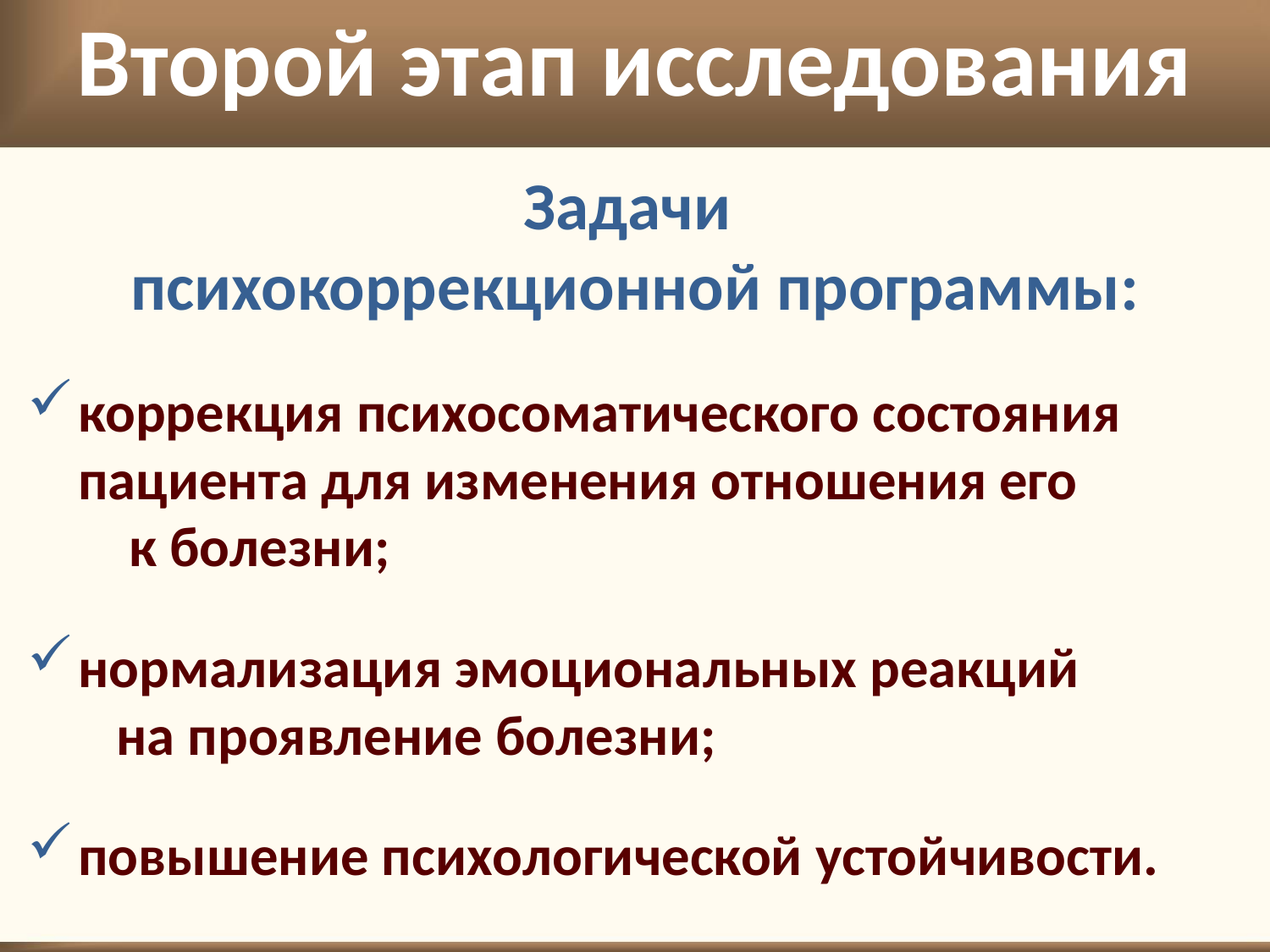

Второй этап исследования
Задачи
психокоррекционной программы:
коррекция психосоматического состояния пациента для изменения отношения его                к болезни;
нормализация эмоциональных реакций               на проявление болезни;
повышение психологической устойчивости.